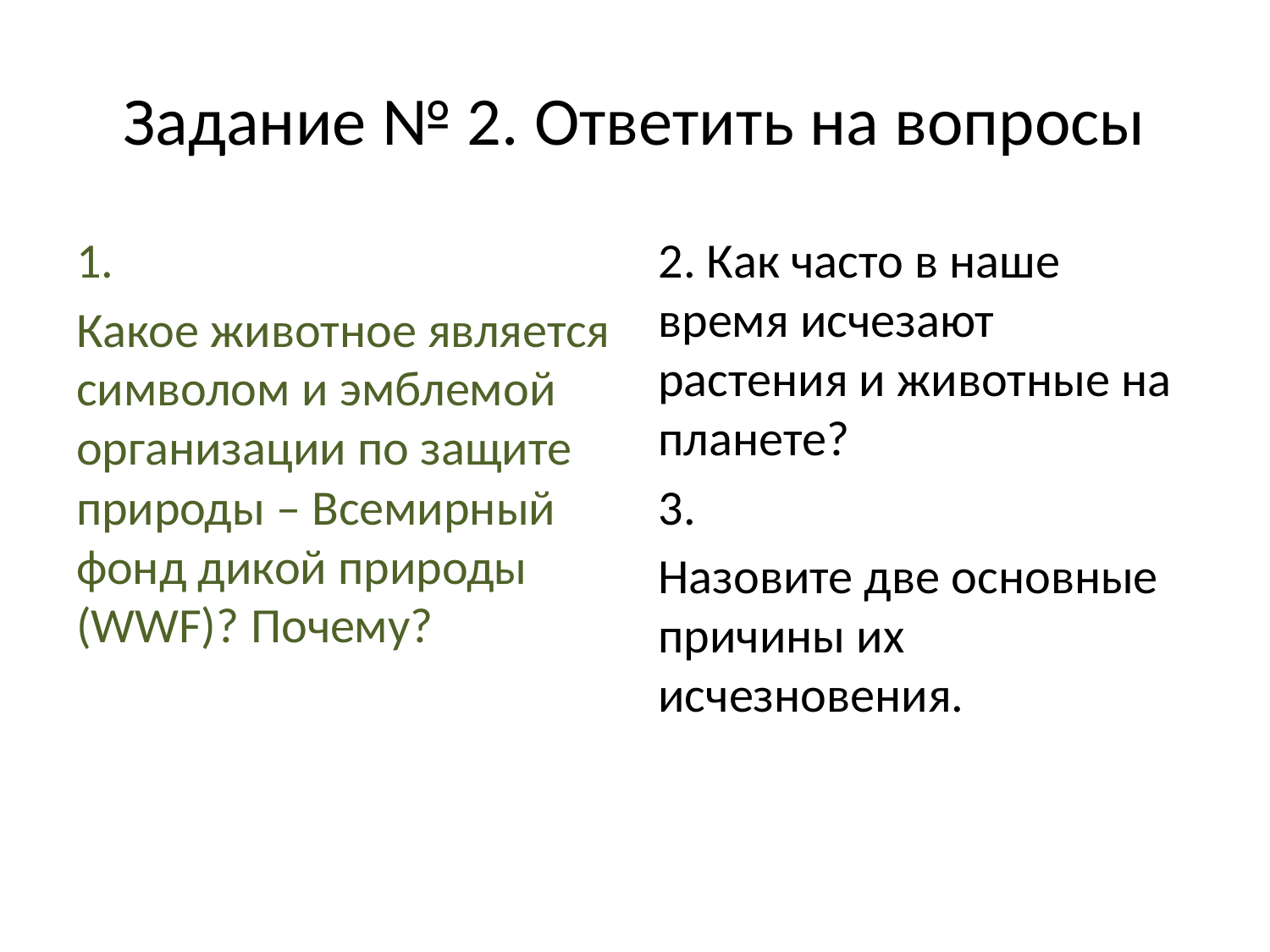

# Задание № 2. Ответить на вопросы
1.
Какое животное является символом и эмблемой организации по защите природы – Всемирный фонд дикой природы (WWF)? Почему?
2. Как часто в наше время исчезают растения и животные на планете?
3.
Назовите две основные причины их исчезновения.